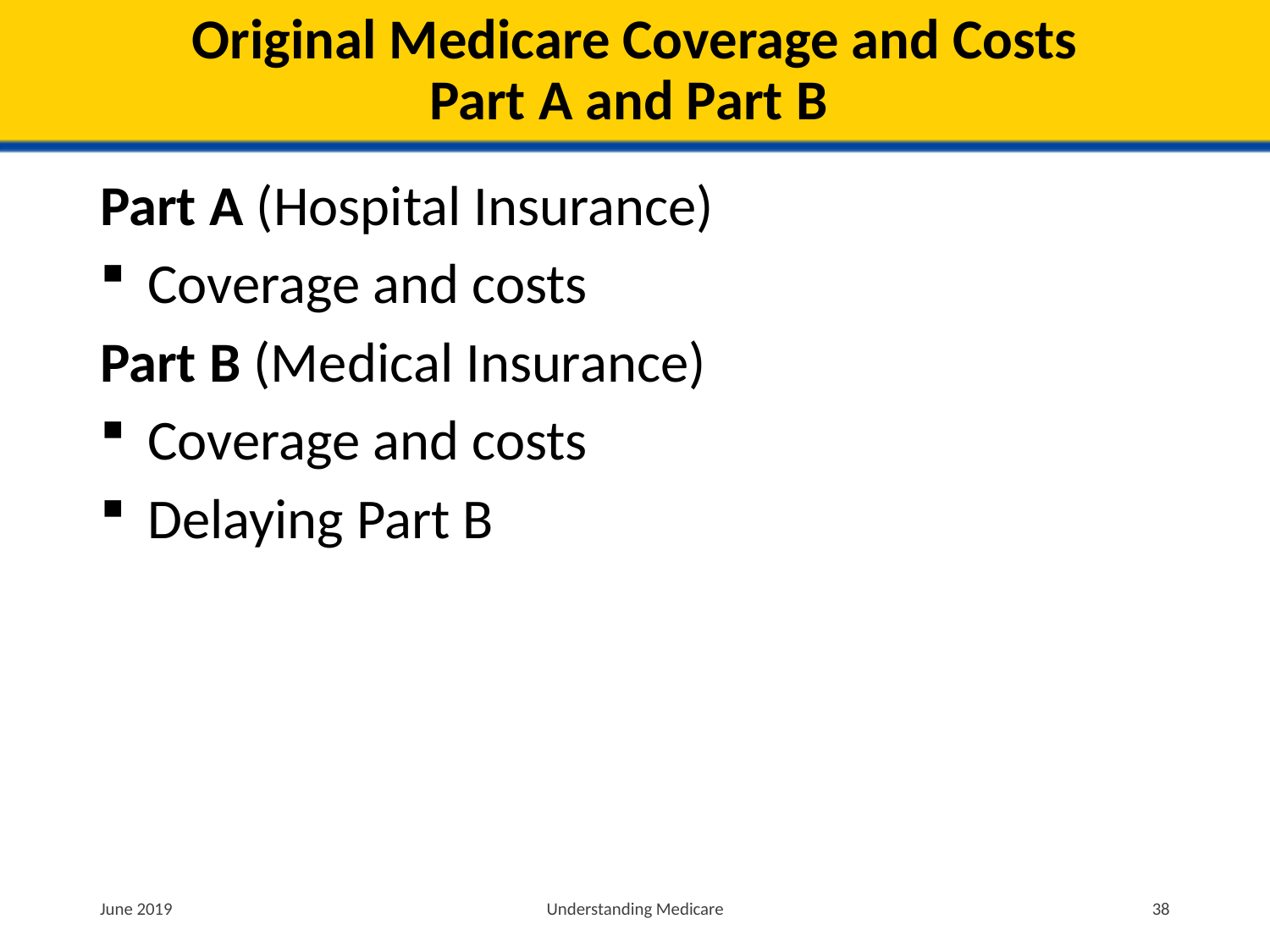

# Original Medicare Coverage and Costs Part A and Part B
Part A (Hospital Insurance)
Coverage and costs
Part B (Medical Insurance)
Coverage and costs
Delaying Part B

June 2019
Understanding Medicare
38